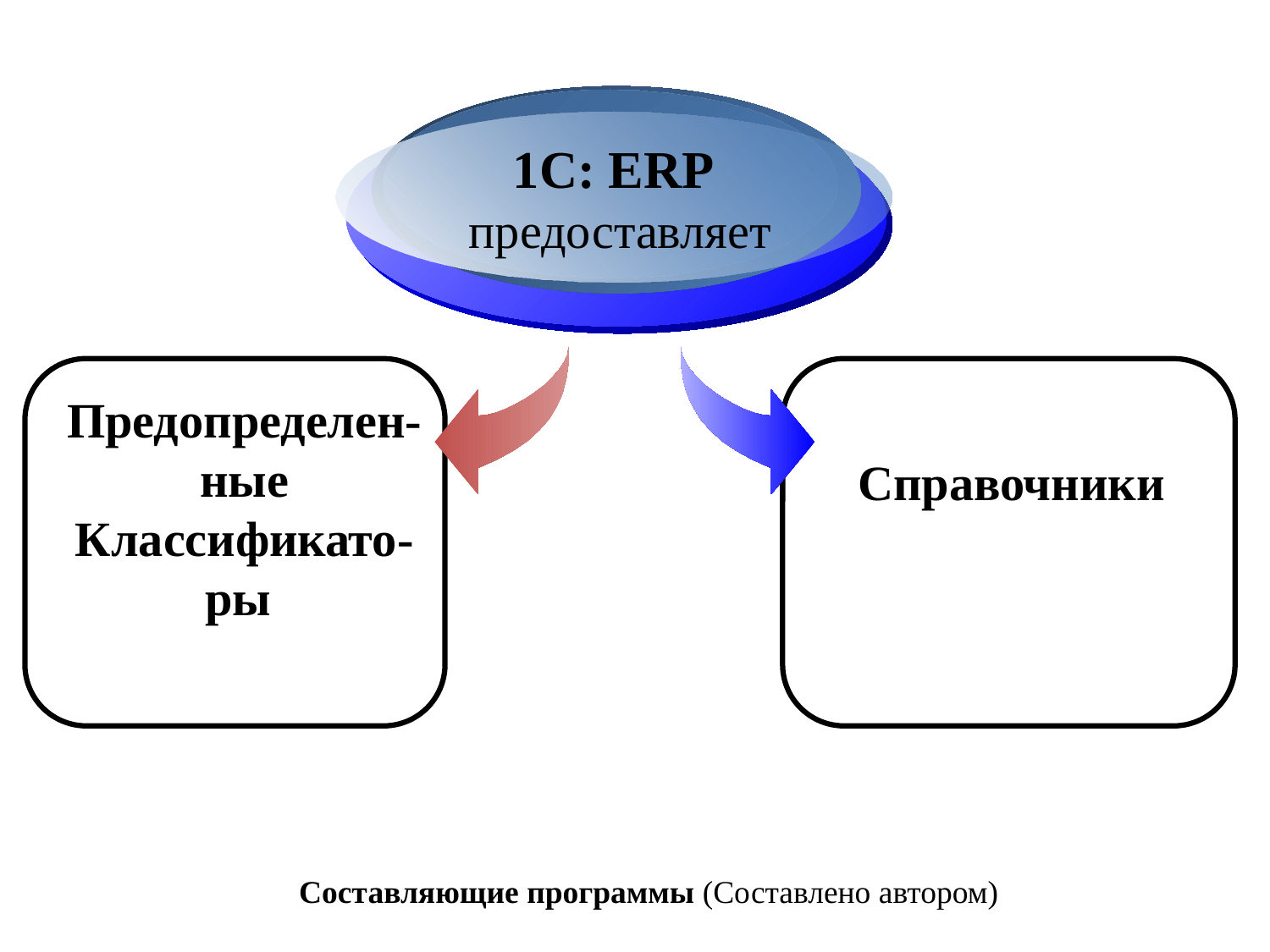

1С: ERP
 предоставляет

Предопределен-ные Классификато-ры

Справочники
Уровень ПТ измеряется
2 показателями:

Составляющие программы (Составлено автором)